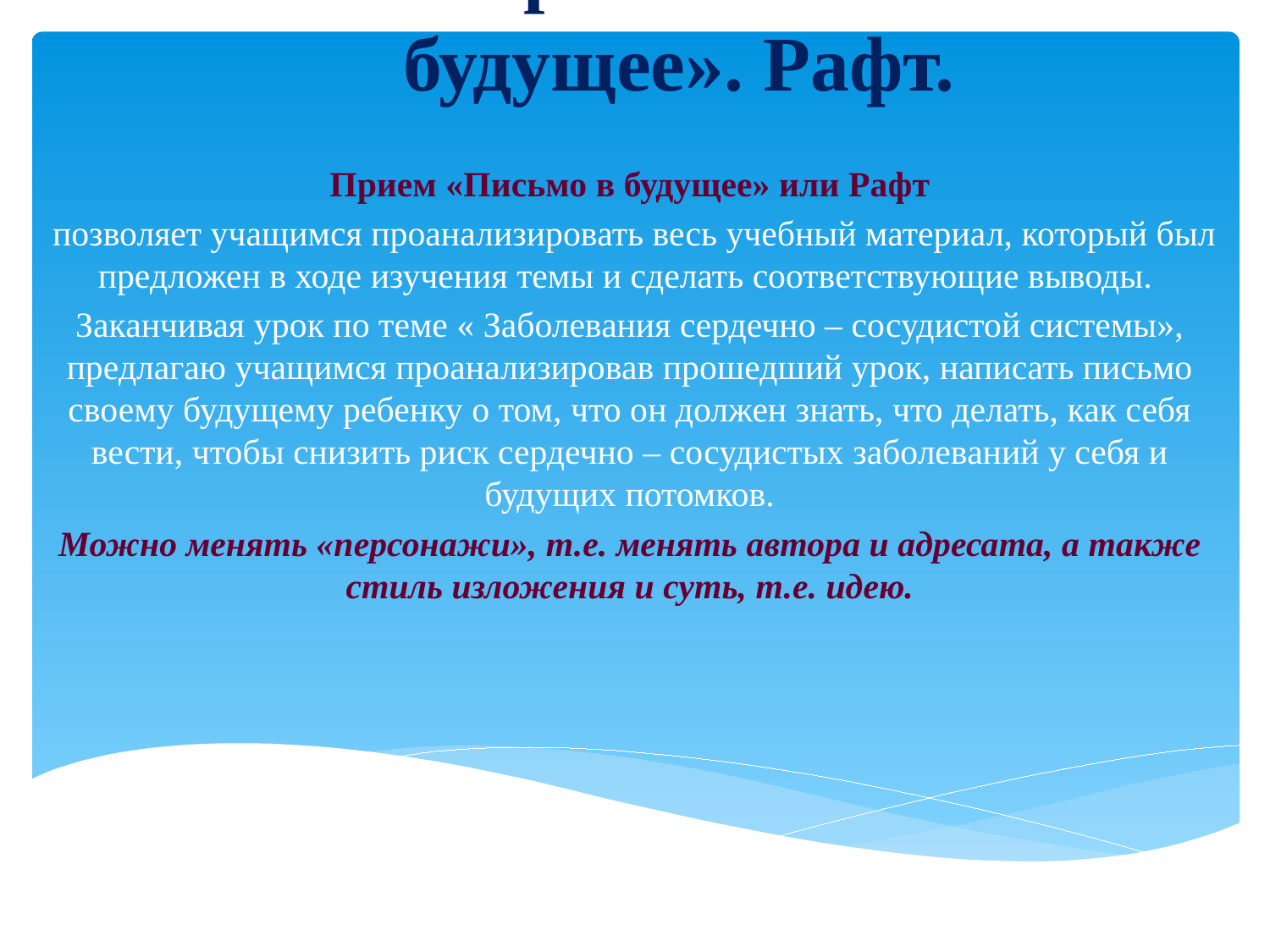

# Прием «Письмо в будущее». Рафт.
Прием «Письмо в будущее» или Рафт
 позволяет учащимся проанализировать весь учебный материал, который был предложен в ходе изучения темы и сделать соответствующие выводы.
Заканчивая урок по теме « Заболевания сердечно – сосудистой системы», предлагаю учащимся проанализировав прошедший урок, написать письмо своему будущему ребенку о том, что он должен знать, что делать, как себя вести, чтобы снизить риск сердечно – сосудистых заболеваний у себя и будущих потомков.
Можно менять «персонажи», т.е. менять автора и адресата, а также стиль изложения и суть, т.е. идею.